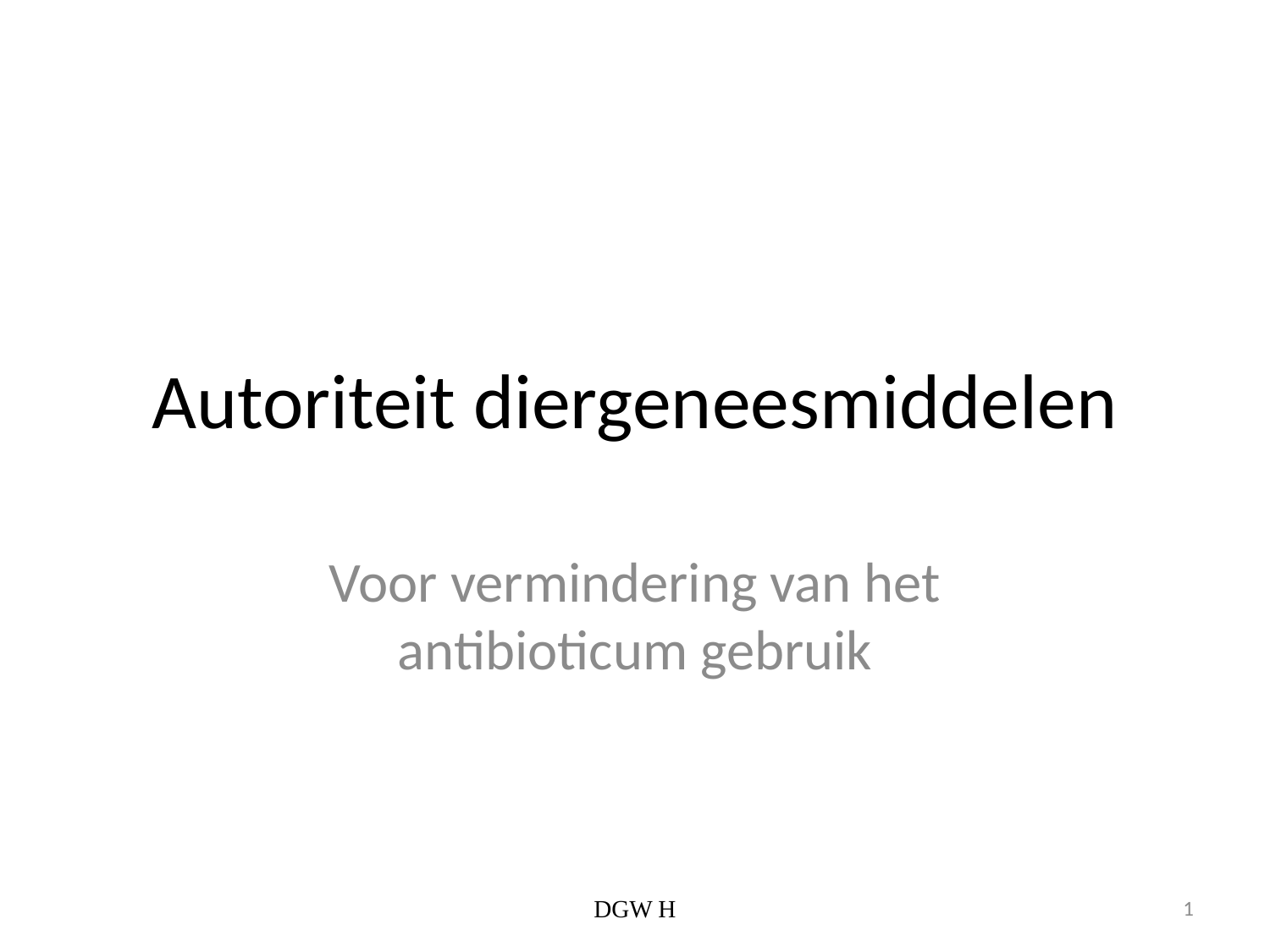

# Autoriteit diergeneesmiddelen
Voor vermindering van het antibioticum gebruik
DGW H
1